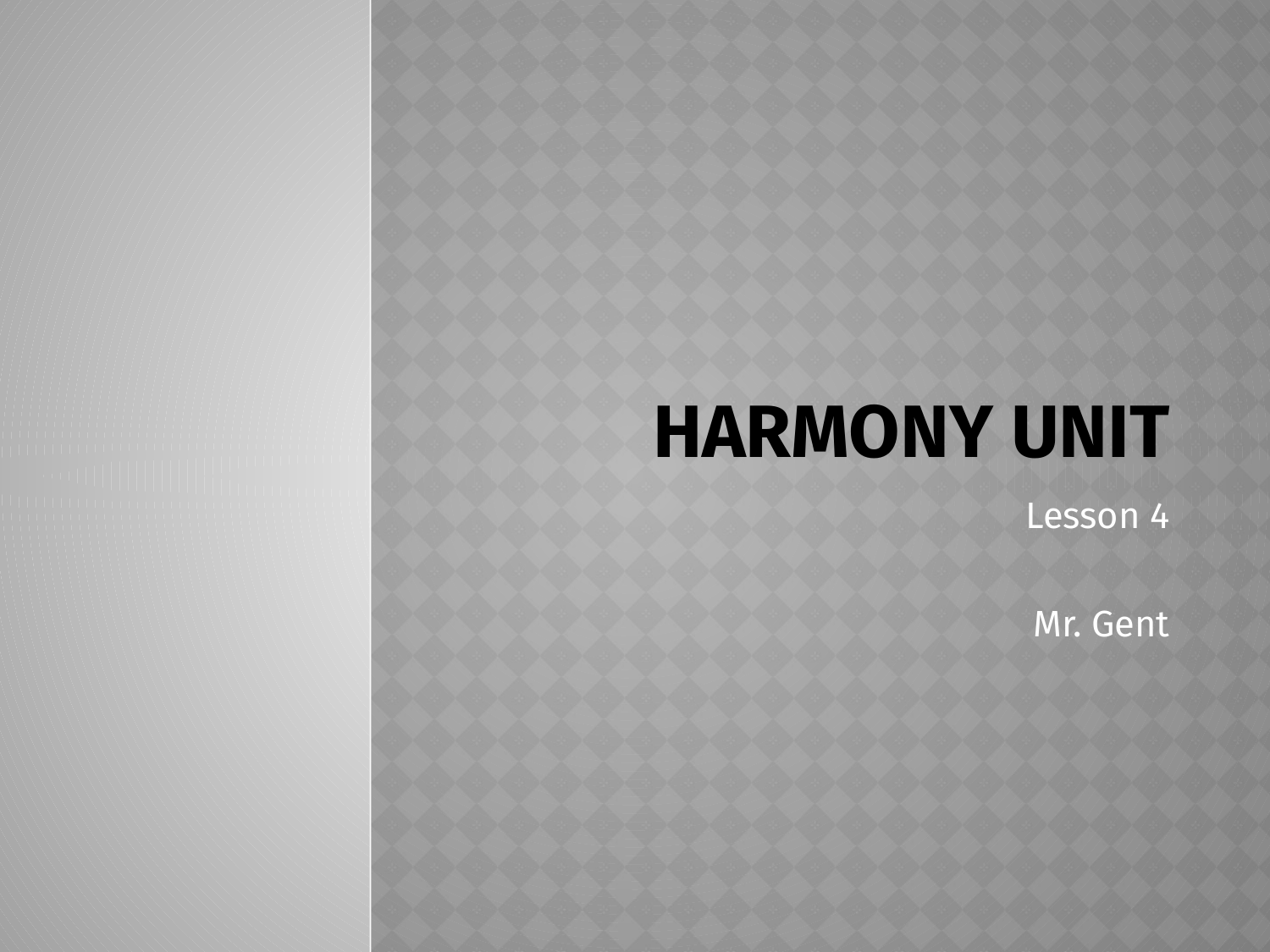

# Harmony Unit
Lesson 4

Mr. Gent